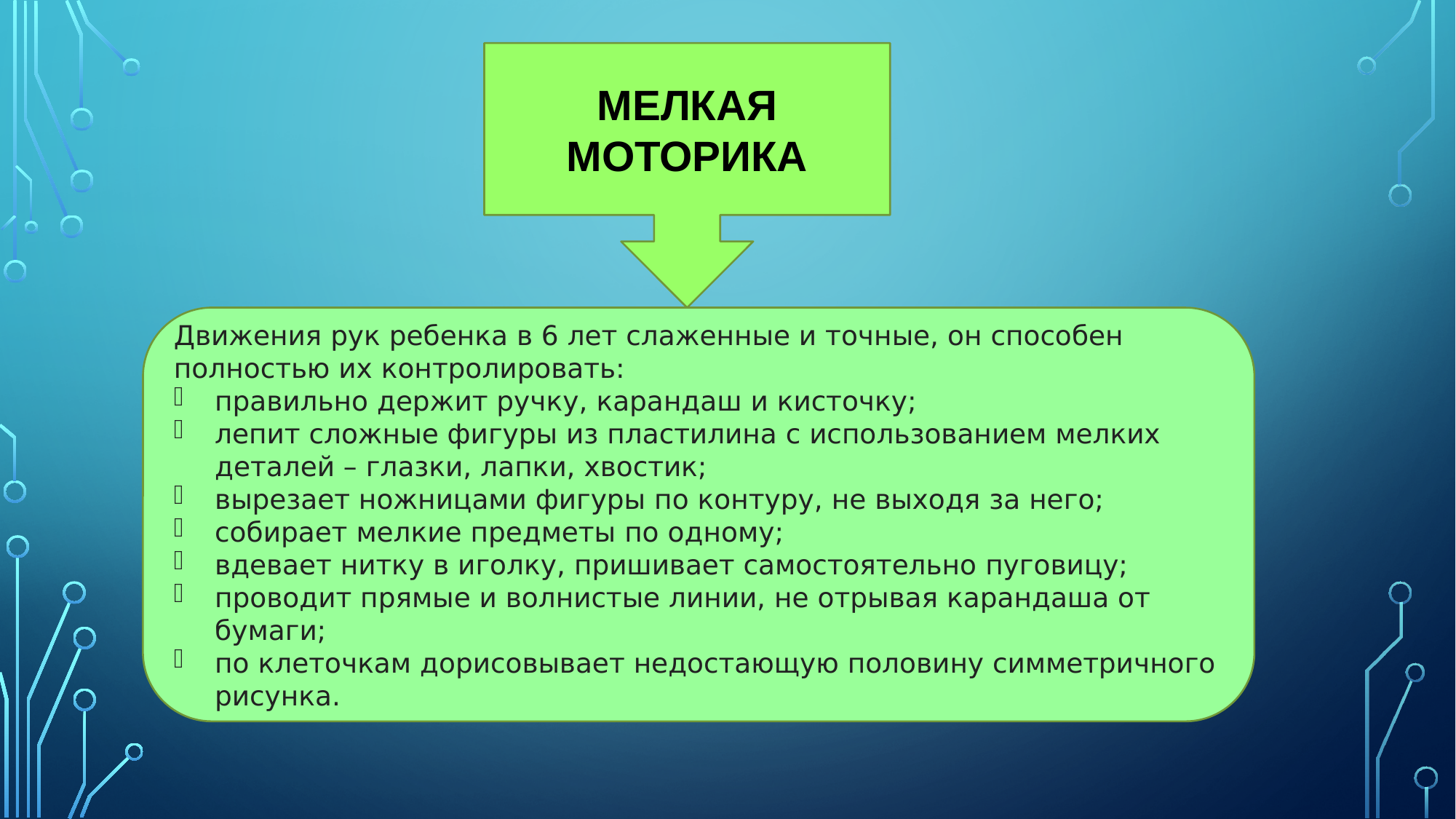

МЕЛКАЯ МОТОРИКА
Движения рук ребенка в 6 лет слаженные и точные, он способен полностью их контролировать:
правильно держит ручку, карандаш и кисточку;
лепит сложные фигуры из пластилина с использованием мелких деталей – глазки, лапки, хвостик;
вырезает ножницами фигуры по контуру, не выходя за него;
собирает мелкие предметы по одному;
вдевает нитку в иголку, пришивает самостоятельно пуговицу;
проводит прямые и волнистые линии, не отрывая карандаша от бумаги;
по клеточкам дорисовывает недостающую половину симметричного рисунка.